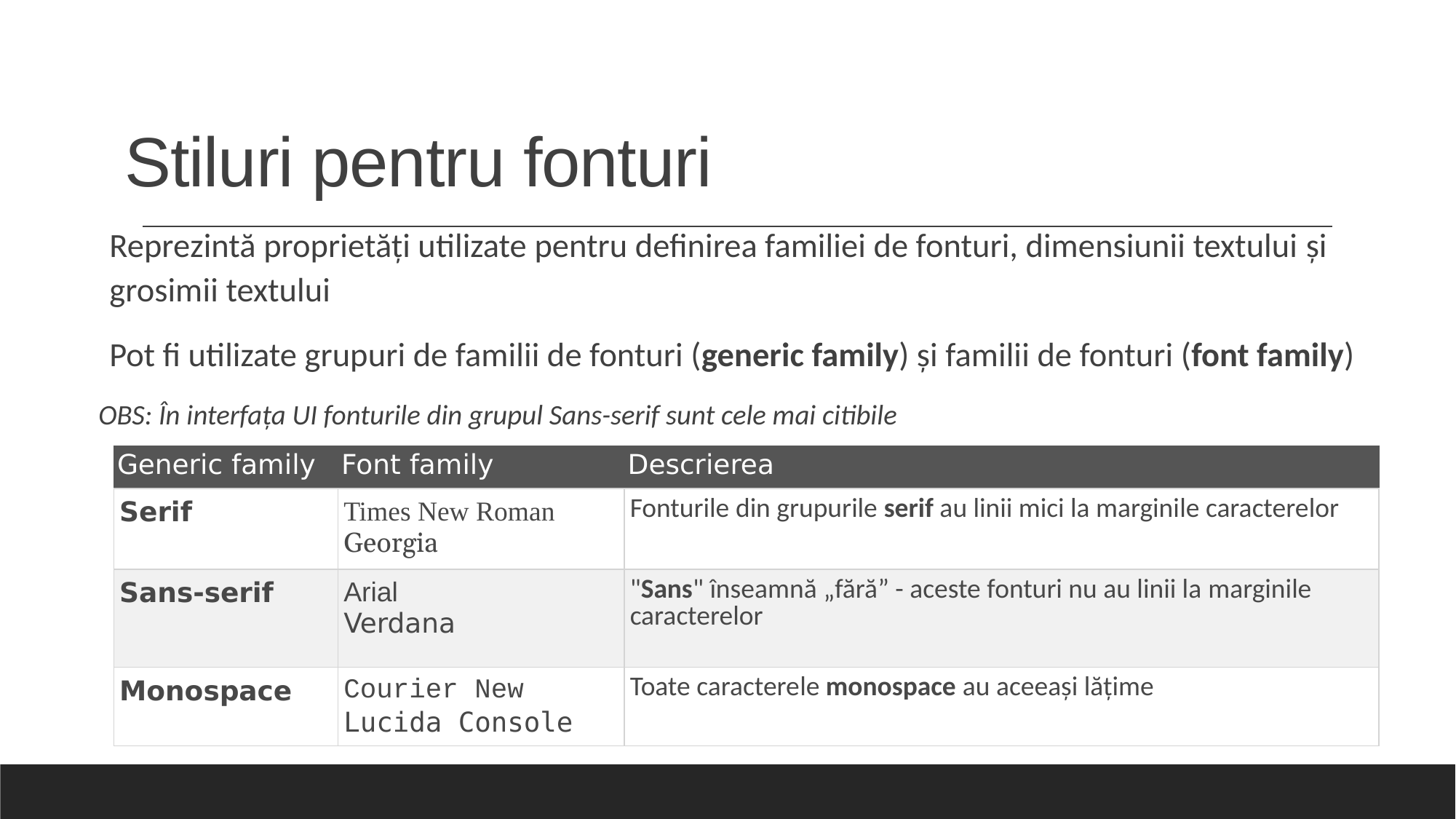

# Stiluri pentru fonturi
Reprezintă proprietăţi utilizate pentru definirea familiei de fonturi, dimensiunii textului şi grosimii textului
Pot fi utilizate grupuri de familii de fonturi (generic family) şi familii de fonturi (font family)
OBS: În interfaţa UI fonturile din grupul Sans-serif sunt cele mai citibile
| Generic family | Font family | Descrierea |
| --- | --- | --- |
| Serif | Times New Roman Georgia | Fonturile din grupurile serif au linii mici la marginilе caracterelor |
| Sans-serif | Arial Verdana | "Sans" înseamnă „fără” - aceste fonturi nu au linii la marginile caracterelor |
| Monospace | Courier New Lucida Console | Toate caracterele monospace au aceeași lățime |